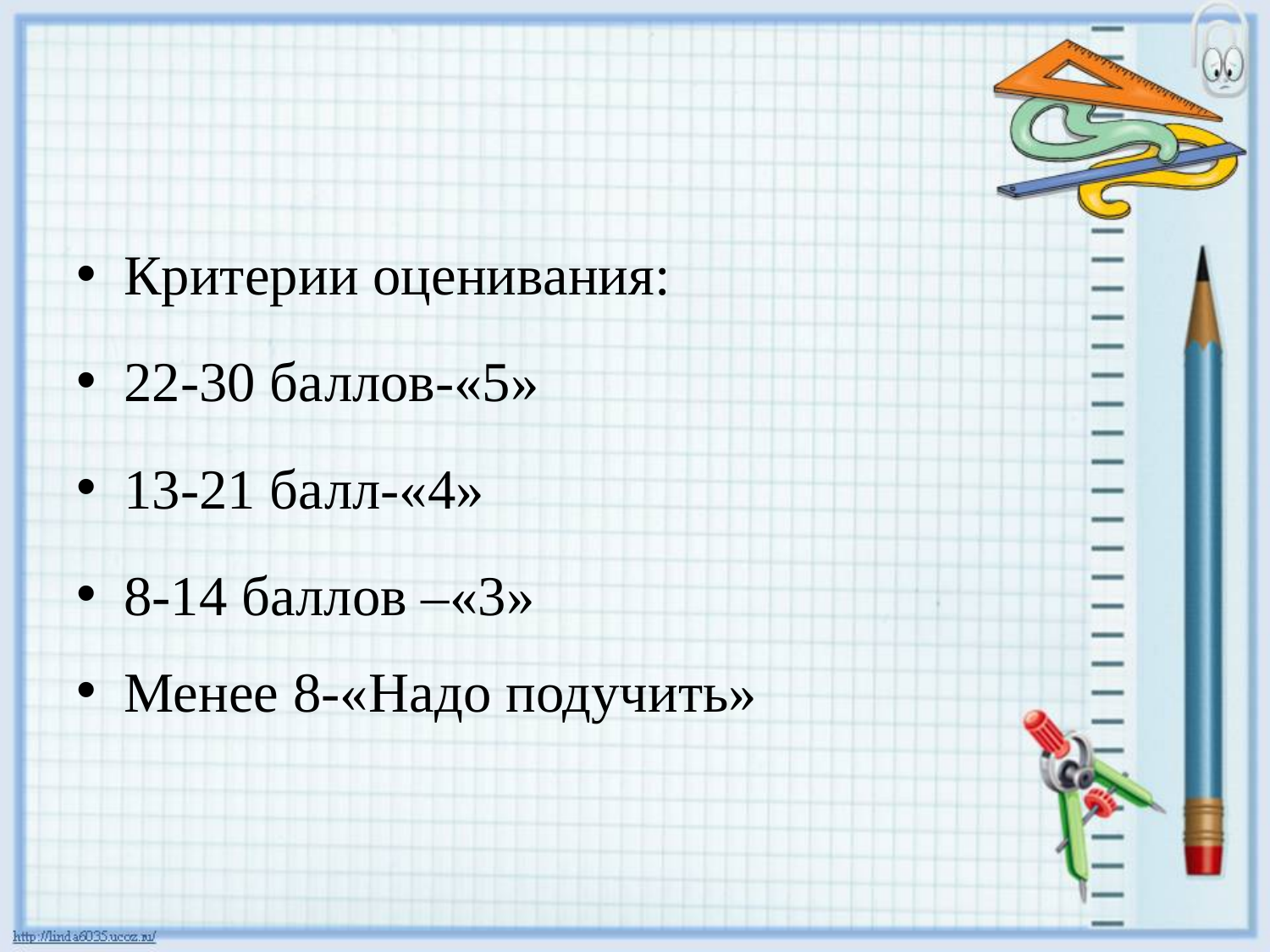

#
Критерии оценивания:
22-30 баллов-«5»
13-21 балл-«4»
8-14 баллов –«3»
Менее 8-«Надо подучить»